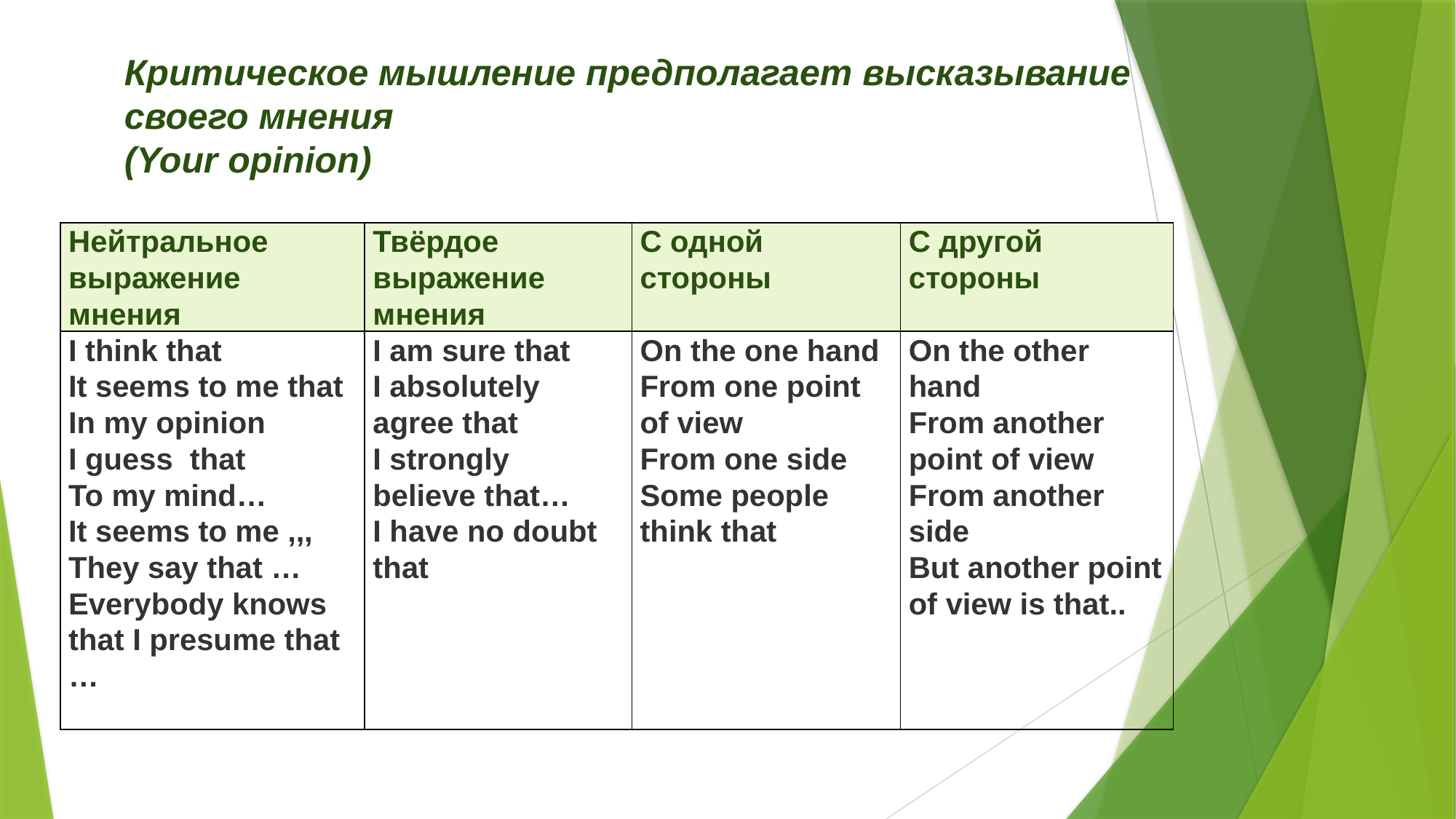

Критическое мышление предполагает высказывание
своего мнения
(Your opinion)

| Нейтральное выражение мнения | Твёрдое выражение мнения | С одной стороны | С другой стороны |
| --- | --- | --- | --- |
| I think that It seems to me that In my opinion I guess  that To my mind… It seems to me ,,, They say that … Everybody knows that I presume that … | I am sure that I absolutely agree that I strongly believe that… I have no doubt that | On the one hand From one point of view From one side Some people think that | On the other hand From another point of view From another side But another point of view is that.. |